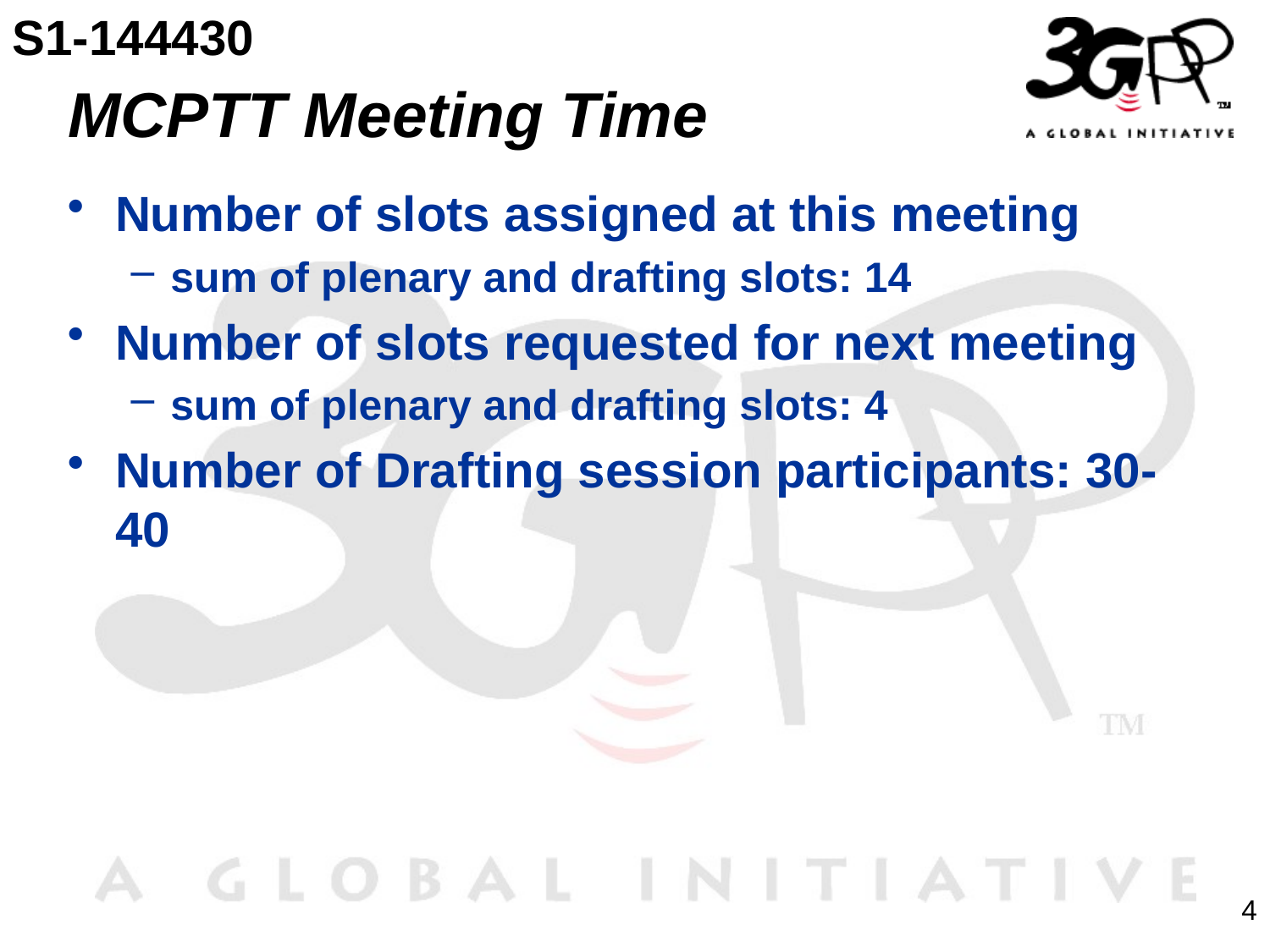

S1-144430
# MCPTT Meeting Time
Number of slots assigned at this meeting
sum of plenary and drafting slots: 14
Number of slots requested for next meeting
sum of plenary and drafting slots: 4
Number of Drafting session participants: 30-40

4